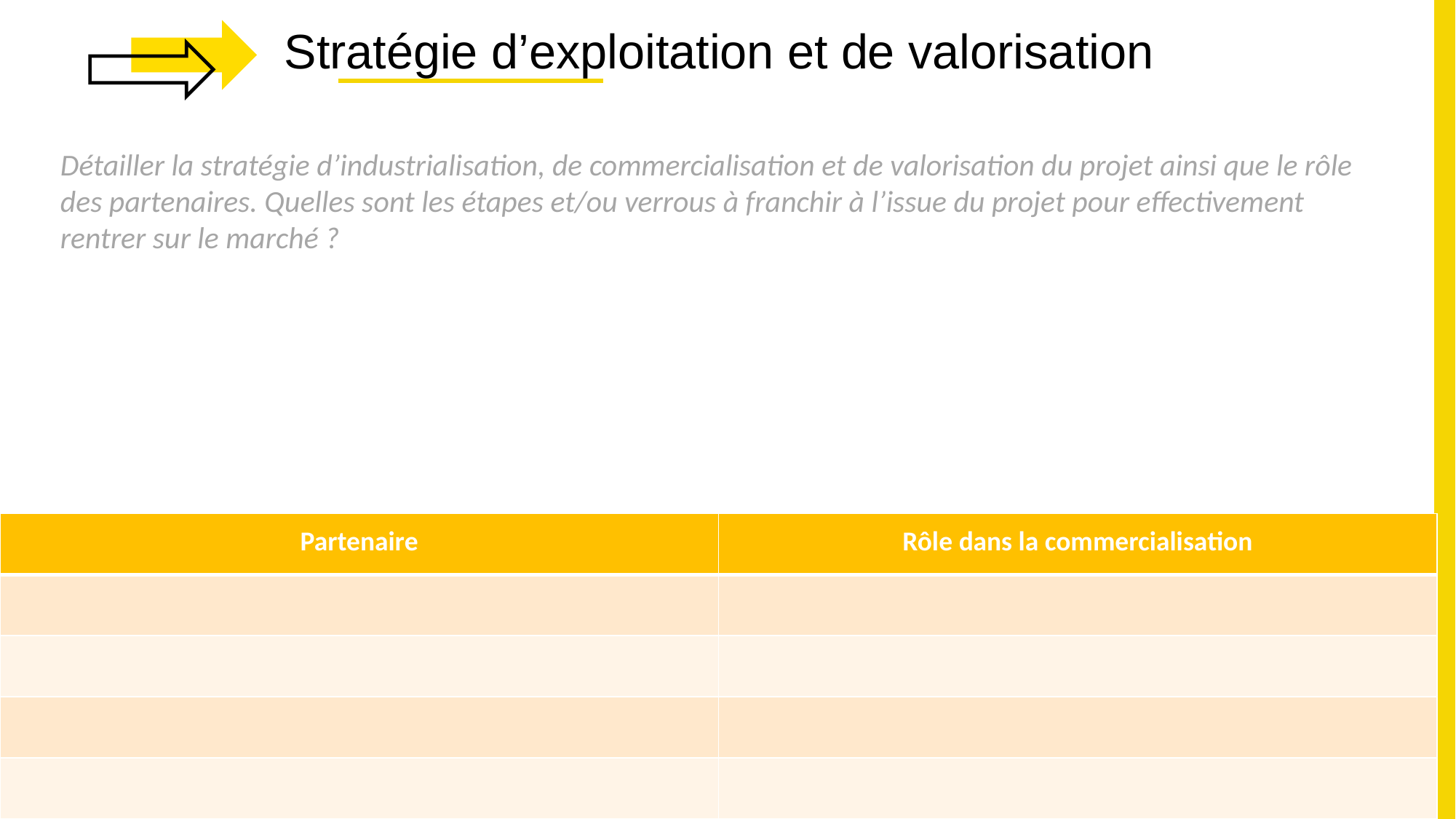

# Stratégie d’exploitation et de valorisation
Détailler la stratégie d’industrialisation, de commercialisation et de valorisation du projet ainsi que le rôle des partenaires. Quelles sont les étapes et/ou verrous à franchir à l’issue du projet pour effectivement rentrer sur le marché ?

| Partenaire | Rôle dans la commercialisation |
| --- | --- |
|  |  |
|  |  |
|  |  |
|  |  |
11